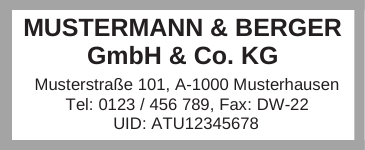

MUSTERMANN & BERGER
GmbH & Co. KG
Musterstraße 101, A-1000 Musterhausen Tel: 0123 / 456 789, Fax: DW-22
UID: ATU12345678